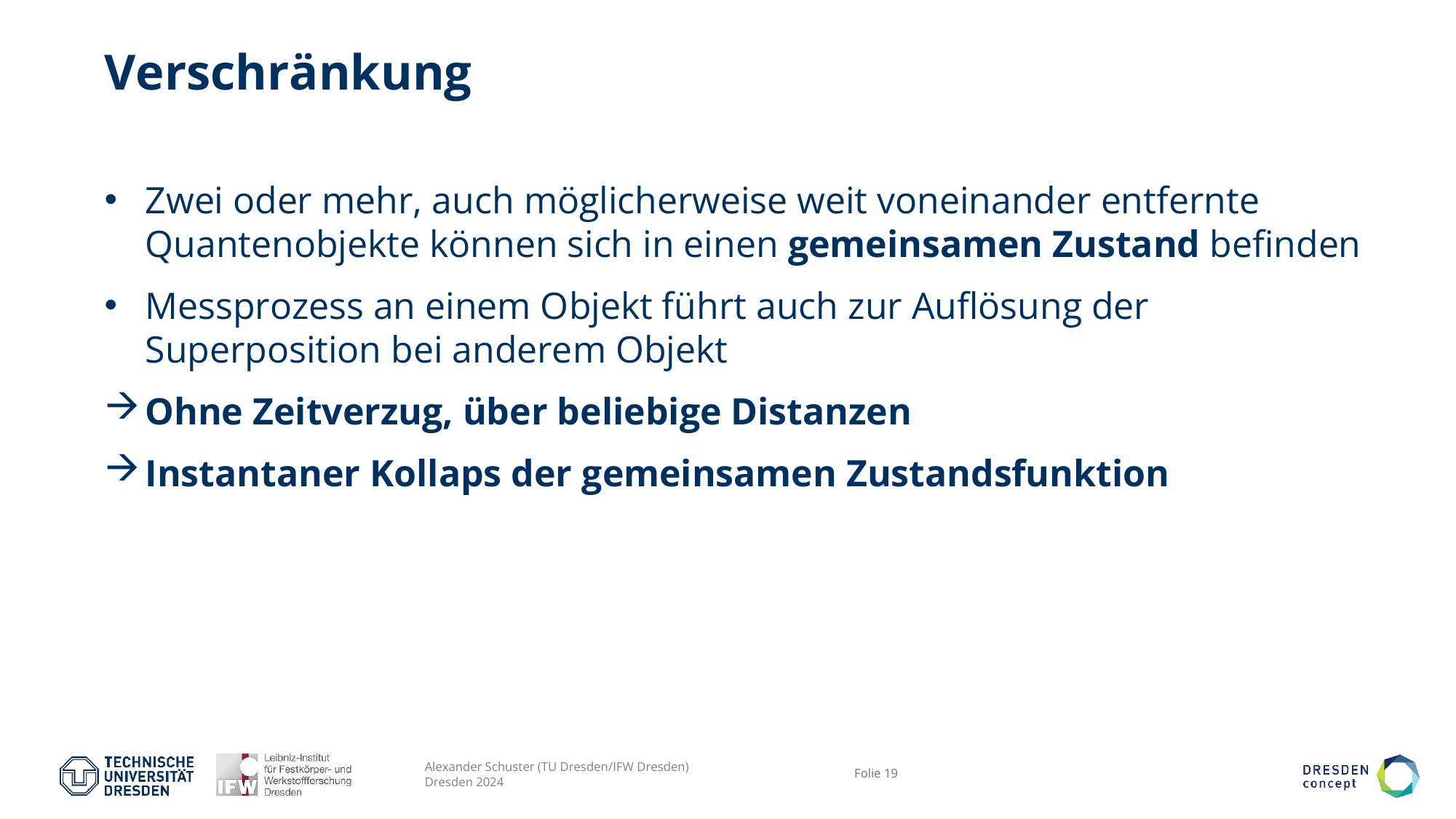

# Verschränkung
Zwei oder mehr, auch möglicherweise weit voneinander entfernte Quantenobjekte können sich in einen gemeinsamen Zustand befinden
Messprozess an einem Objekt führt auch zur Auflösung der Superposition bei anderem Objekt
Ohne Zeitverzug, über beliebige Distanzen
Instantaner Kollaps der gemeinsamen Zustandsfunktion